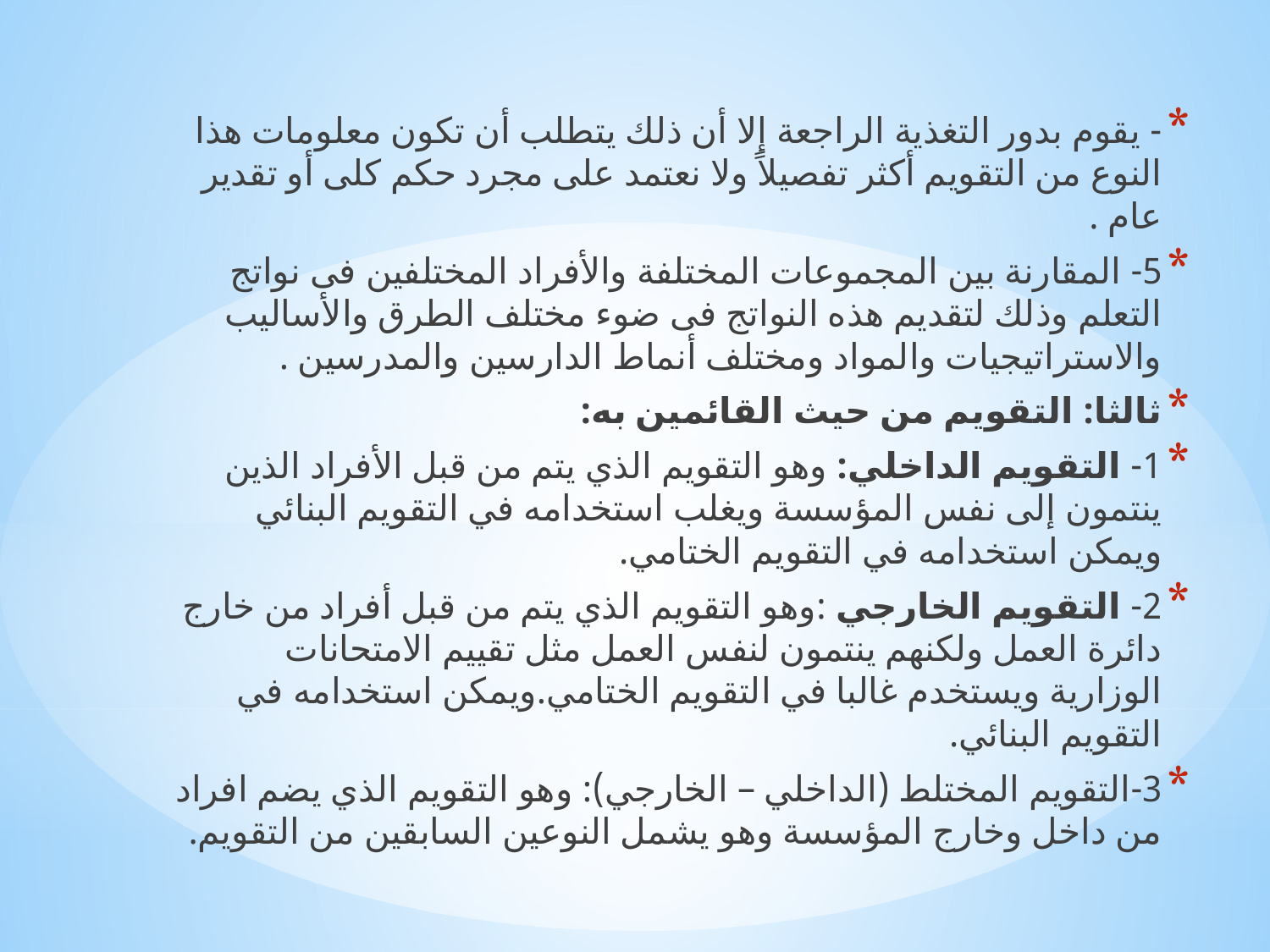

- يقوم بدور التغذية الراجعة إلا أن ذلك يتطلب أن تكون معلومات هذا النوع من التقويم أكثر تفصيلاً ولا نعتمد على مجرد حكم كلى أو تقدير عام .
5- المقارنة بين المجموعات المختلفة والأفراد المختلفين فى نواتج التعلم وذلك لتقديم هذه النواتج فى ضوء مختلف الطرق والأساليب والاستراتيجيات والمواد ومختلف أنماط الدارسين والمدرسين .
ثالثا: التقويم من حيث القائمين به:
1- التقويم الداخلي: وهو التقويم الذي يتم من قبل الأفراد الذين ينتمون إلى نفس المؤسسة ويغلب استخدامه في التقويم البنائي ويمكن استخدامه في التقويم الختامي.
2- التقويم الخارجي :وهو التقويم الذي يتم من قبل أفراد من خارج دائرة العمل ولكنهم ينتمون لنفس العمل مثل تقييم الامتحانات الوزارية ويستخدم غالبا في التقويم الختامي.ويمكن استخدامه في التقويم البنائي.
3-التقويم المختلط (الداخلي – الخارجي): وهو التقويم الذي يضم افراد من داخل وخارج المؤسسة وهو يشمل النوعين السابقين من التقويم.